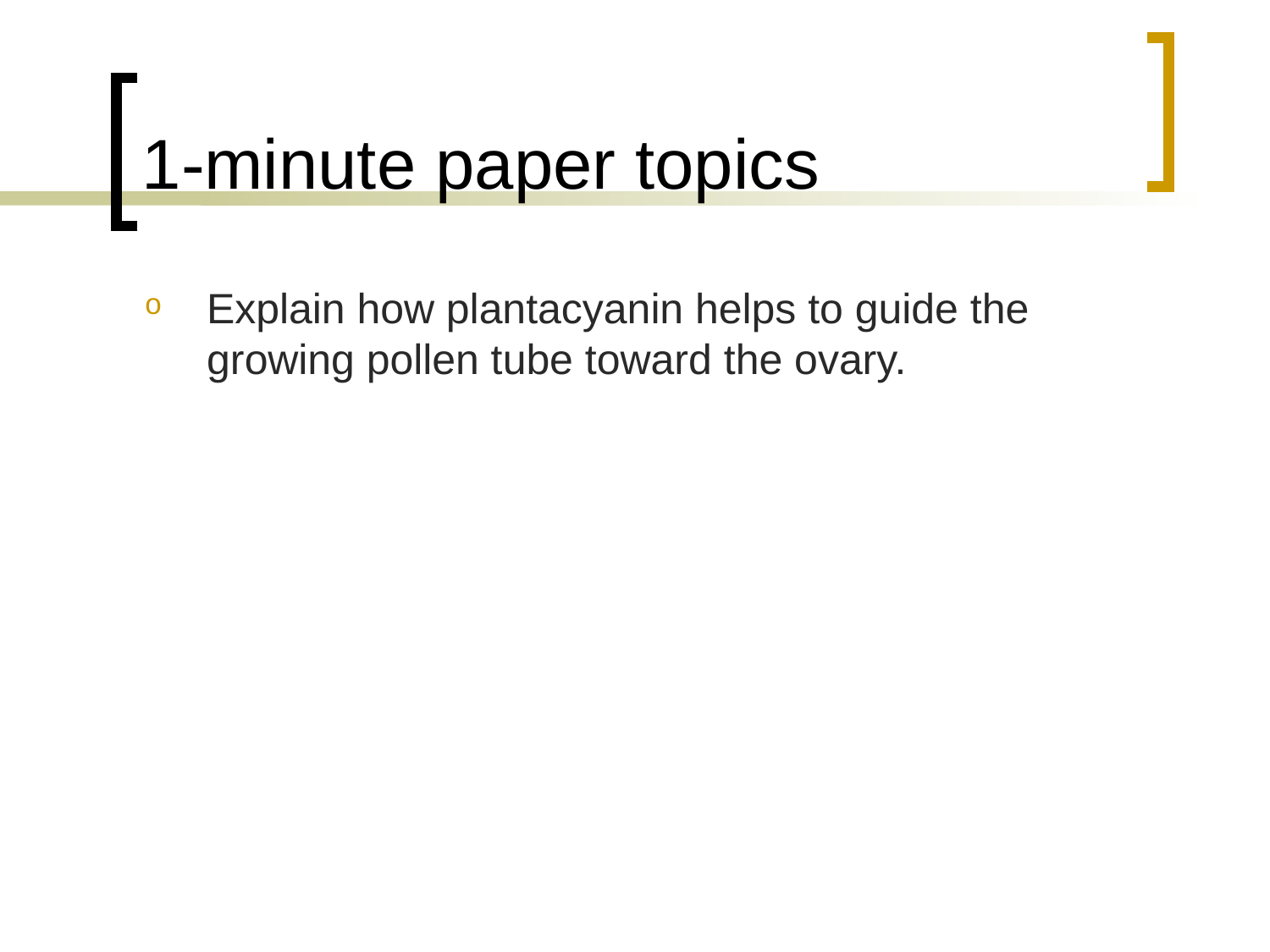

# 1-minute paper topics
Explain how plantacyanin helps to guide the growing pollen tube toward the ovary.